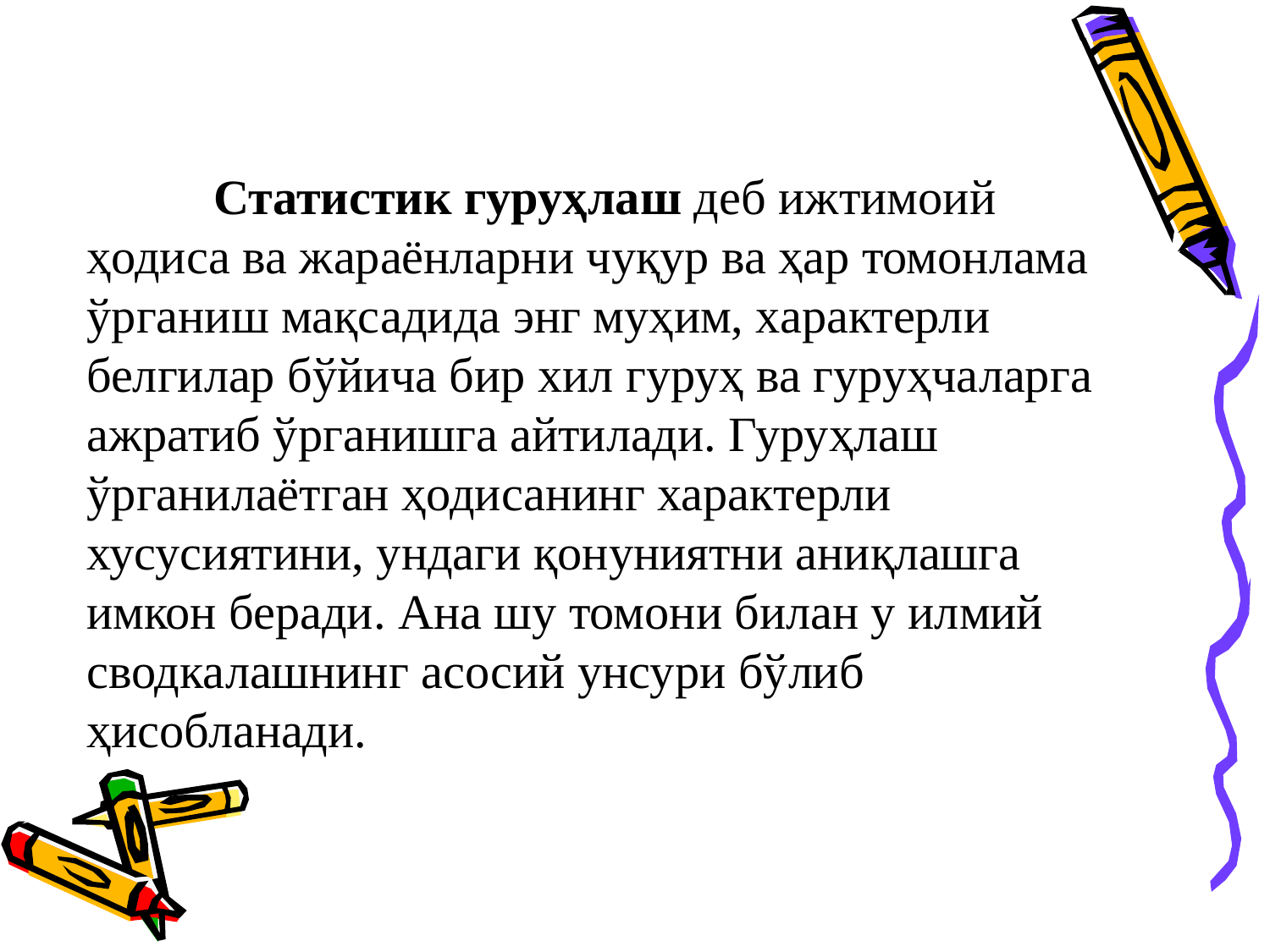

Статистик гуруҳлаш деб ижтимоий ҳодиса ва жараёнларни чуқур ва ҳар томонлама ўрганиш мақсадида энг муҳим, характерли белгилар бўйича бир хил гуруҳ ва гуруҳчаларга ажратиб ўрганишга айтилади. Гуруҳлаш ўрганилаётган ҳодисанинг характерли хусусиятини, ундаги қонуниятни аниқлашга имкон беради. Ана шу томони билан у илмий сводкалашнинг асосий унсури бўлиб ҳисобланади.